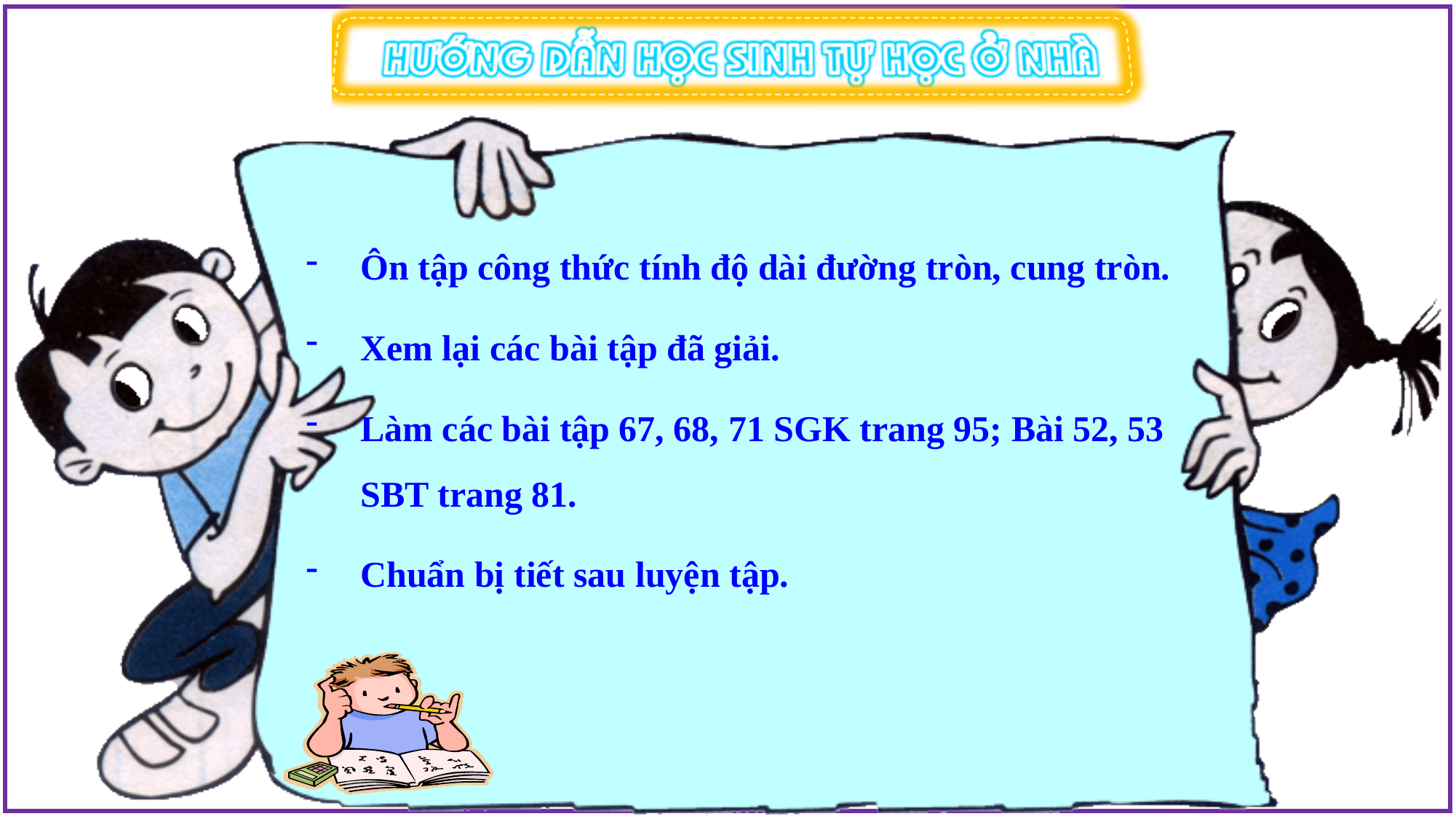

Ôn tập công thức tính độ dài đường tròn, cung tròn.
Xem lại các bài tập đã giải.
Làm các bài tập 67, 68, 71 SGK trang 95; Bài 52, 53 SBT trang 81.
Chuẩn bị tiết sau luyện tập.